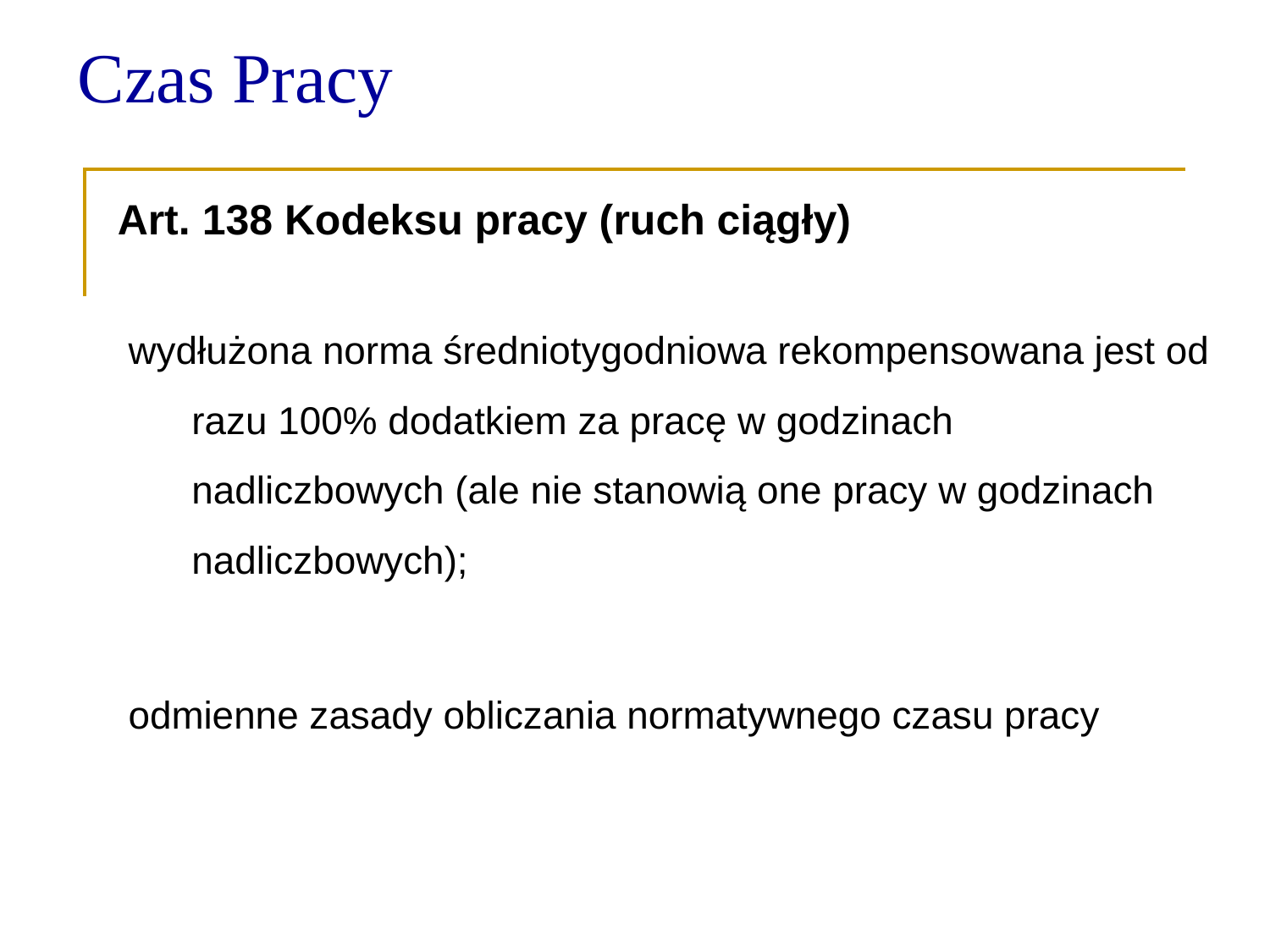

Czas Pracy
Art. 138 Kodeksu pracy (ruch ciągły)
 wydłużona norma średniotygodniowa rekompensowana jest od razu 100% dodatkiem za pracę w godzinach nadliczbowych (ale nie stanowią one pracy w godzinach nadliczbowych);

 odmienne zasady obliczania normatywnego czasu pracy